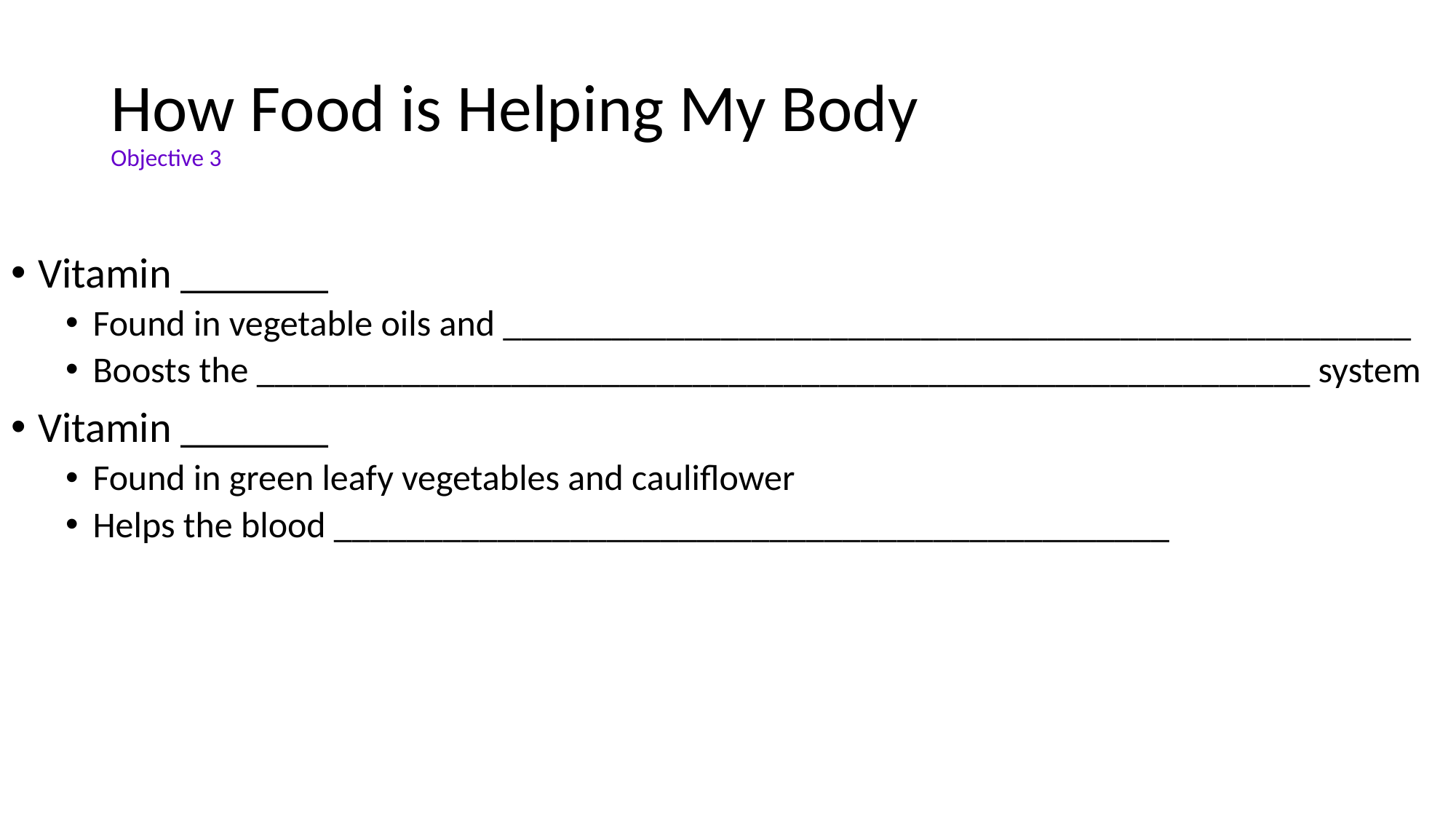

# How Food is Helping My Body Objective 3
Vitamin _______
Found in vegetable oils and __________________________________________________
Boosts the __________________________________________________________ system
Vitamin _______
Found in green leafy vegetables and cauliflower
Helps the blood ______________________________________________